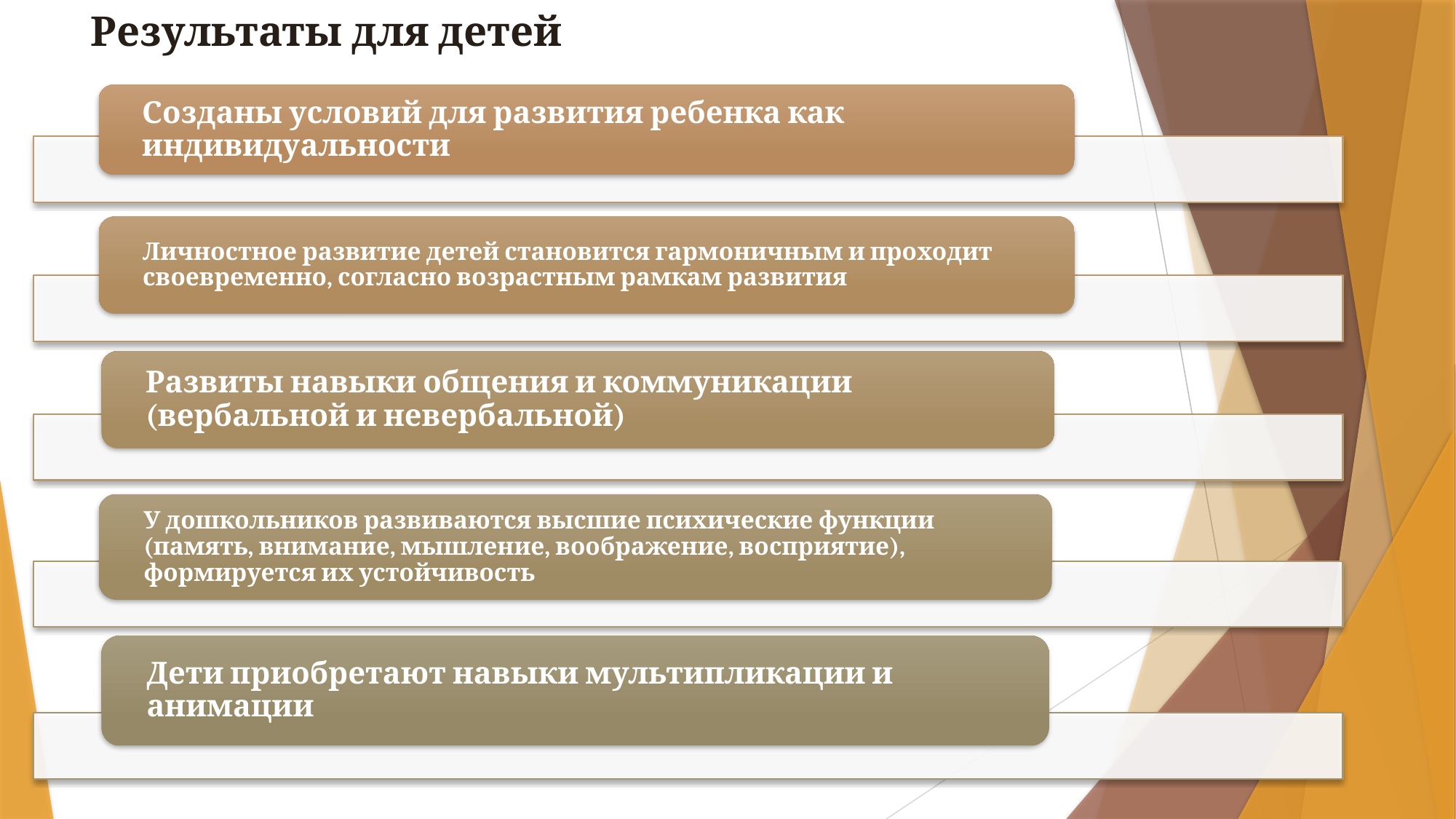

# Результаты для детей
Созданы условий для развития ребенка как индивидуальности
Личностное развитие детей становится гармоничным и проходит своевременно, согласно возрастным рамкам развития
Развиты навыки общения и коммуникации (вербальной и невербальной)
У дошкольников развиваются высшие психические функции (память, внимание, мышление, воображение, восприятие), формируется их устойчивость
Дети приобретают навыки мультипликации и анимации